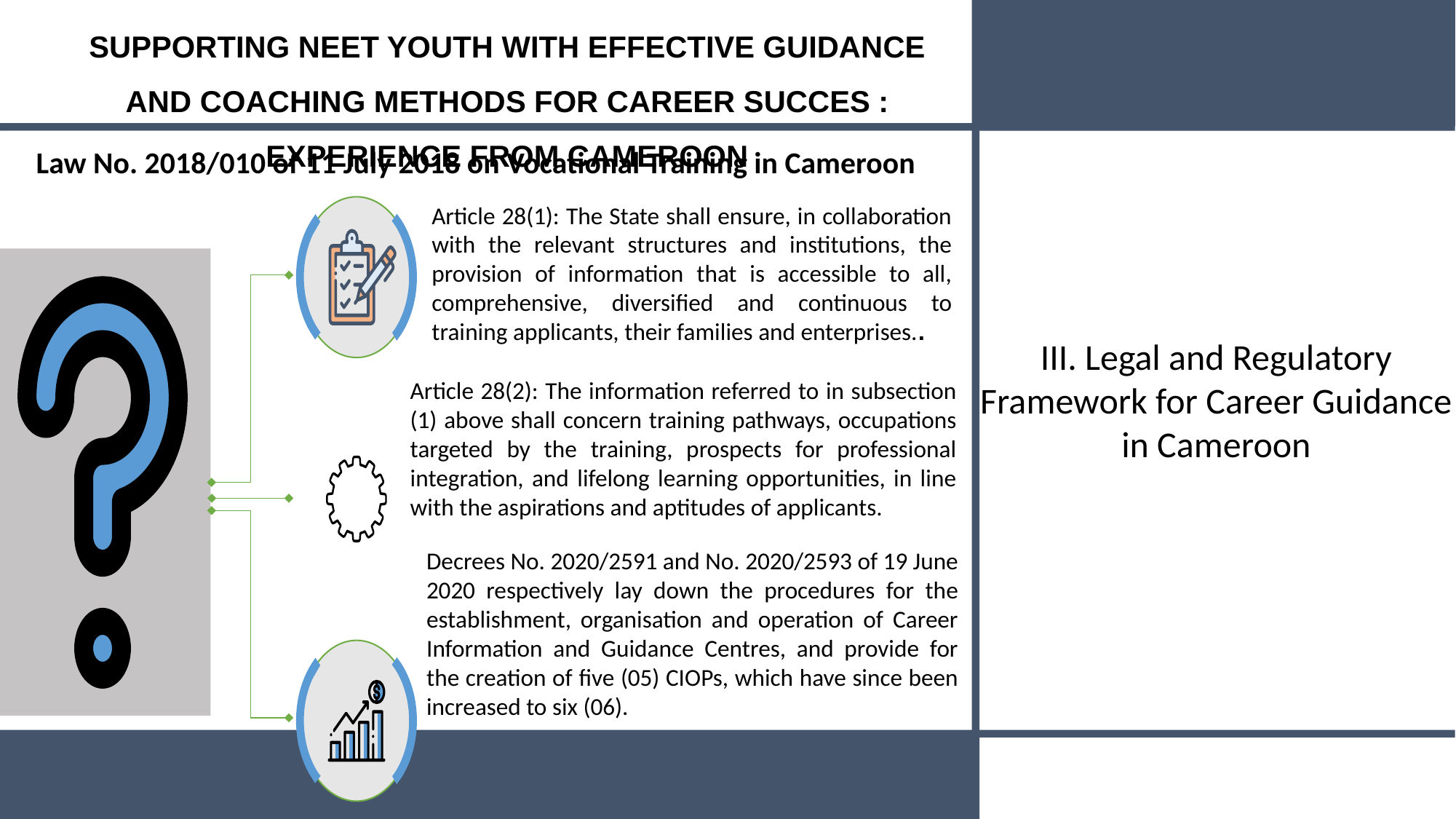

SUPPORTING NEET YOUTH WITH EFFECTIVE GUIDANCE AND COACHING METHODS FOR CAREER SUCCES : EXPERIENCE FROM CAMEROON
Law No. 2018/010 of 11 July 2018 on Vocational Training in Cameroon
Article 28(1): The State shall ensure, in collaboration with the relevant structures and institutions, the provision of information that is accessible to all, comprehensive, diversified and continuous to training applicants, their families and enterprises..

III. Legal and Regulatory Framework for Career Guidance in Cameroon
Article 28(2): The information referred to in subsection (1) above shall concern training pathways, occupations targeted by the training, prospects for professional integration, and lifelong learning opportunities, in line with the aspirations and aptitudes of applicants.
Decrees No. 2020/2591 and No. 2020/2593 of 19 June 2020 respectively lay down the procedures for the establishment, organisation and operation of Career Information and Guidance Centres, and provide for the creation of five (05) CIOPs, which have since been increased to six (06).